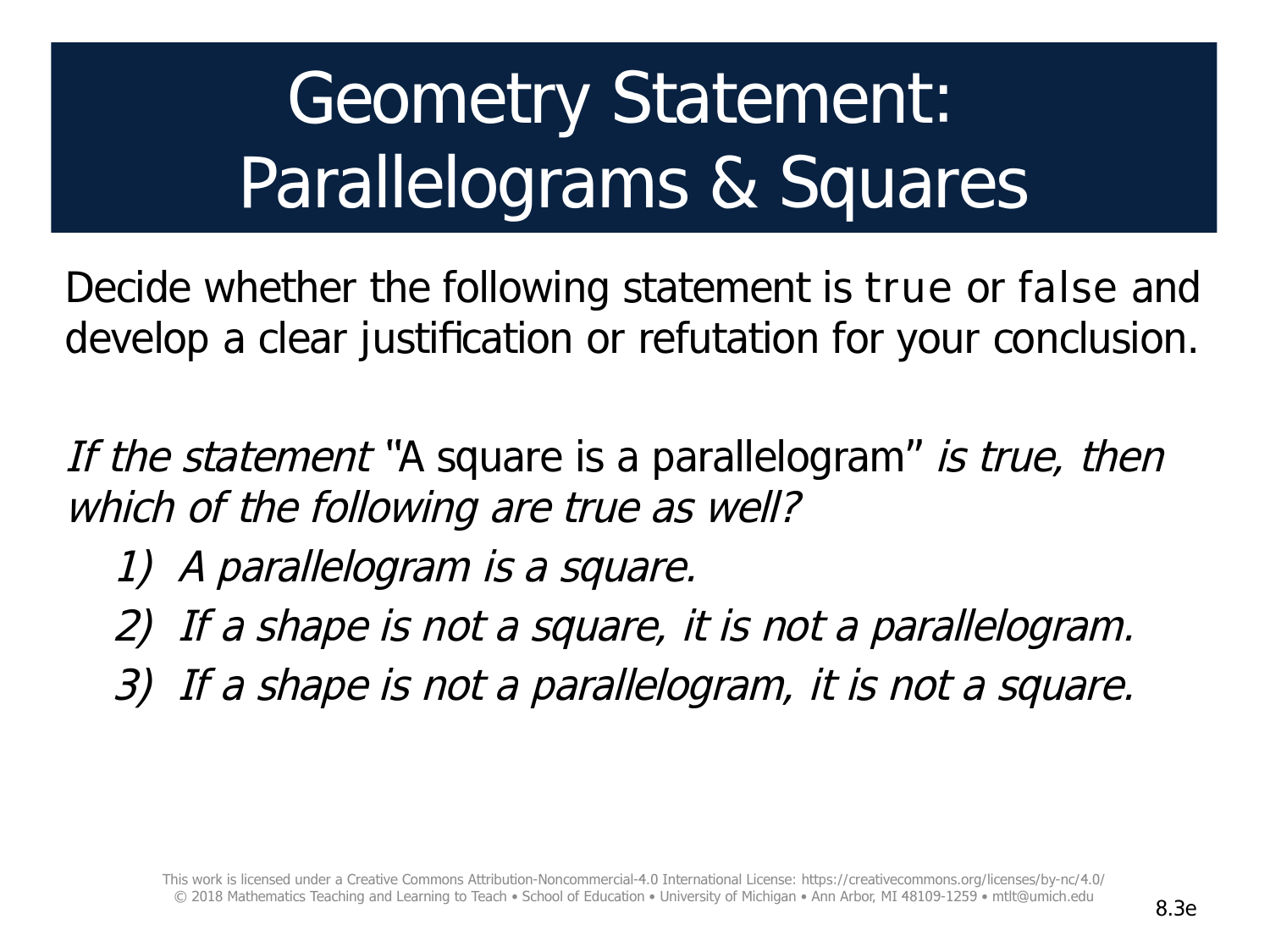

# Geometry Statement: Parallelograms & Squares
Decide whether the following statement is true or false and develop a clear justification or refutation for your conclusion.

If the statement “A square is a parallelogram” is true, then which of the following are true as well?
A parallelogram is a square.
If a shape is not a square, it is not a parallelogram.
If a shape is not a parallelogram, it is not a square.
This work is licensed under a Creative Commons Attribution-Noncommercial-4.0 International License: https://creativecommons.org/licenses/by-nc/4.0/
© 2018 Mathematics Teaching and Learning to Teach • School of Education • University of Michigan • Ann Arbor, MI 48109-1259 • mtlt@umich.edu
8.3e